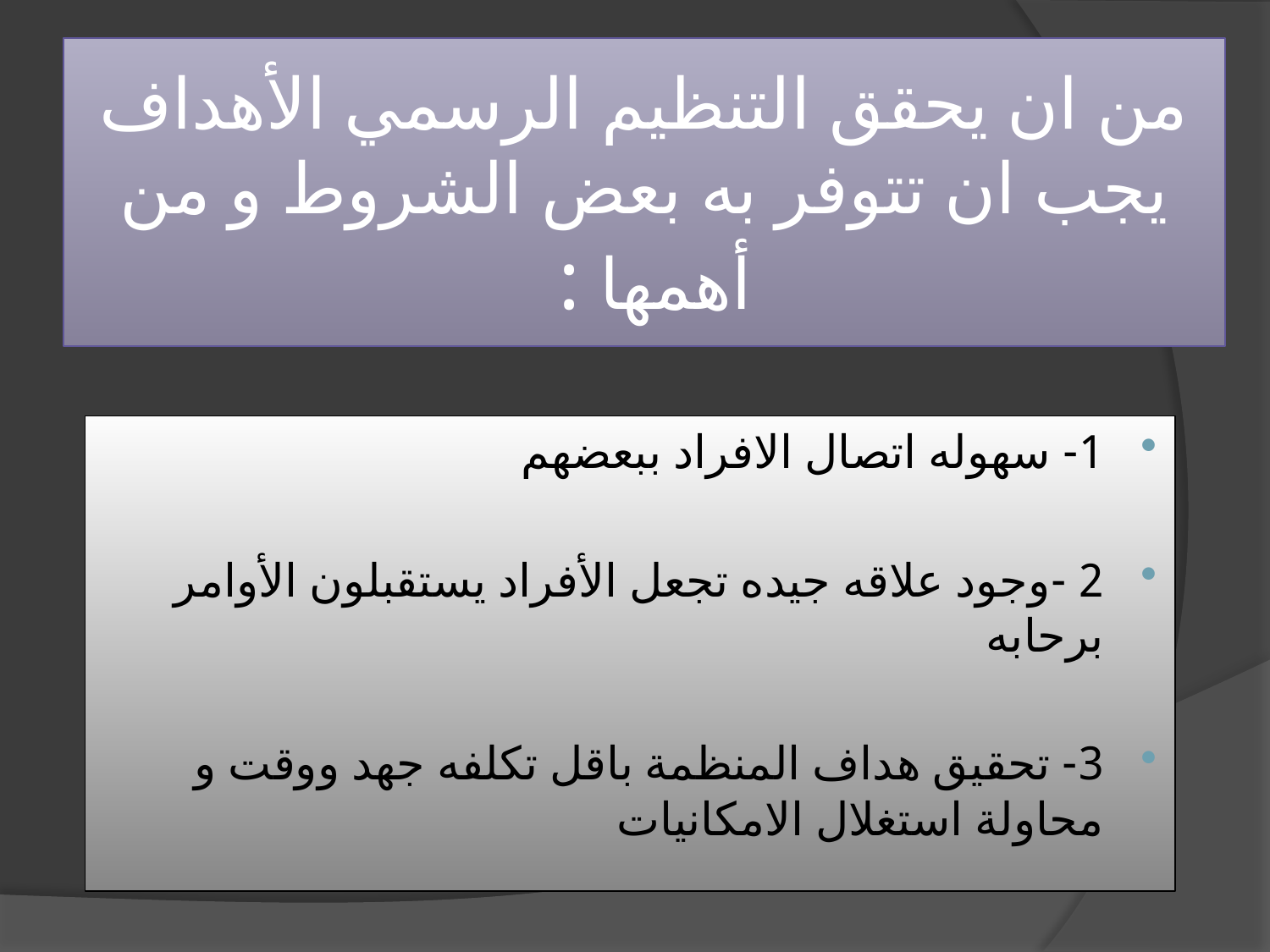

# من ان يحقق التنظيم الرسمي الأهداف يجب ان تتوفر به بعض الشروط و من أهمها :
1- سهوله اتصال الافراد ببعضهم

2 -وجود علاقه جيده تجعل الأفراد يستقبلون الأوامر برحابه

3- تحقيق هداف المنظمة باقل تكلفه جهد ووقت و محاولة استغلال الامكانيات